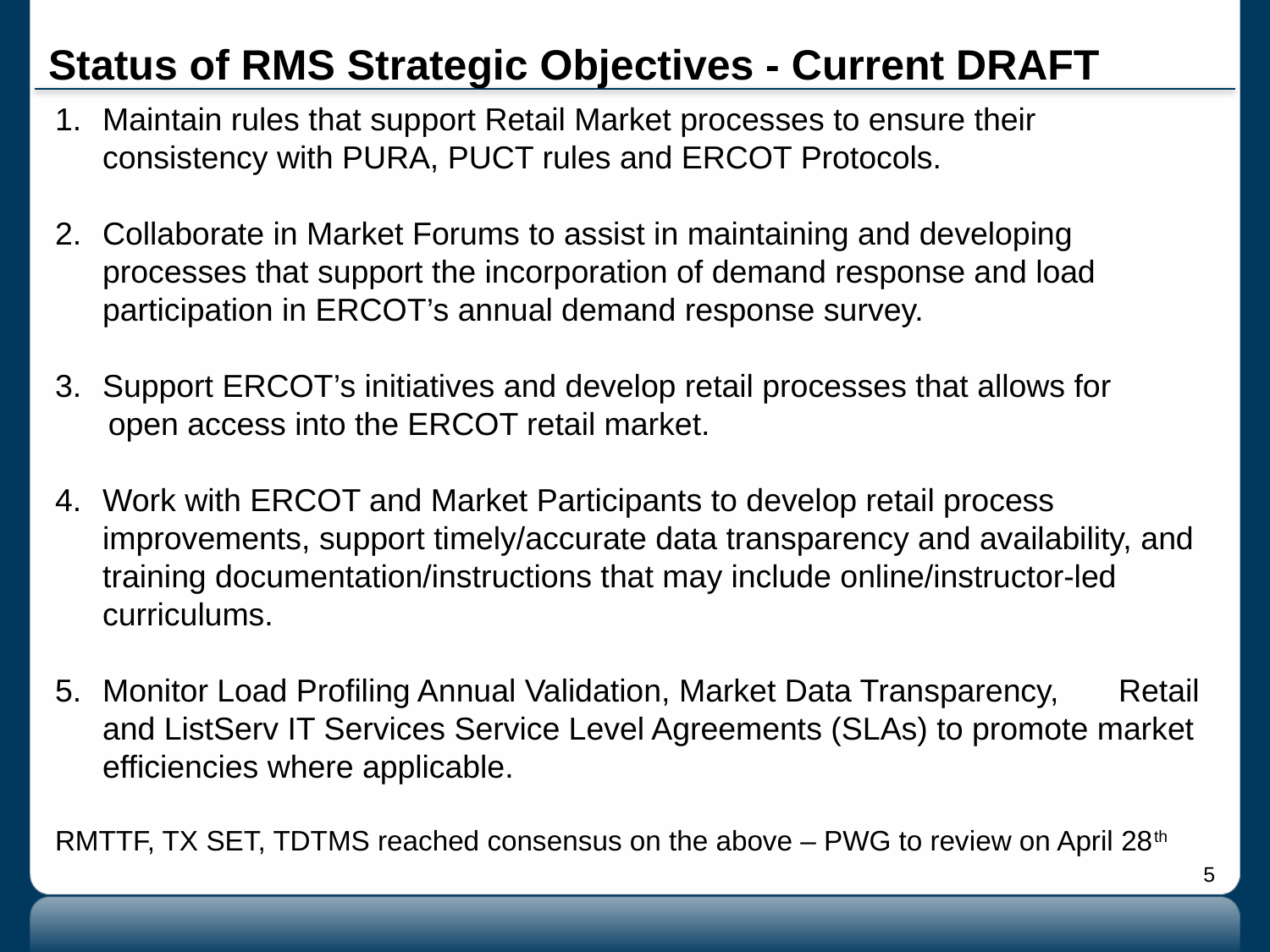

# Status of RMS Strategic Objectives - Current DRAFT
Maintain rules that support Retail Market processes to ensure their consistency with PURA, PUCT rules and ERCOT Protocols.

Collaborate in Market Forums to assist in maintaining and developing processes that support the incorporation of demand response and load participation in ERCOT’s annual demand response survey.

Support ERCOT’s initiatives and develop retail processes that allows for
      open access into the ERCOT retail market.

Work with ERCOT and Market Participants to develop retail process improvements, support timely/accurate data transparency and availability, and training documentation/instructions that may include online/instructor-led curriculums.

Monitor Load Profiling Annual Validation, Market Data Transparency, 	Retail and ListServ IT Services Service Level Agreements (SLAs) to promote market efficiencies where applicable.

RMTTF, TX SET, TDTMS reached consensus on the above – PWG to review on April 28th